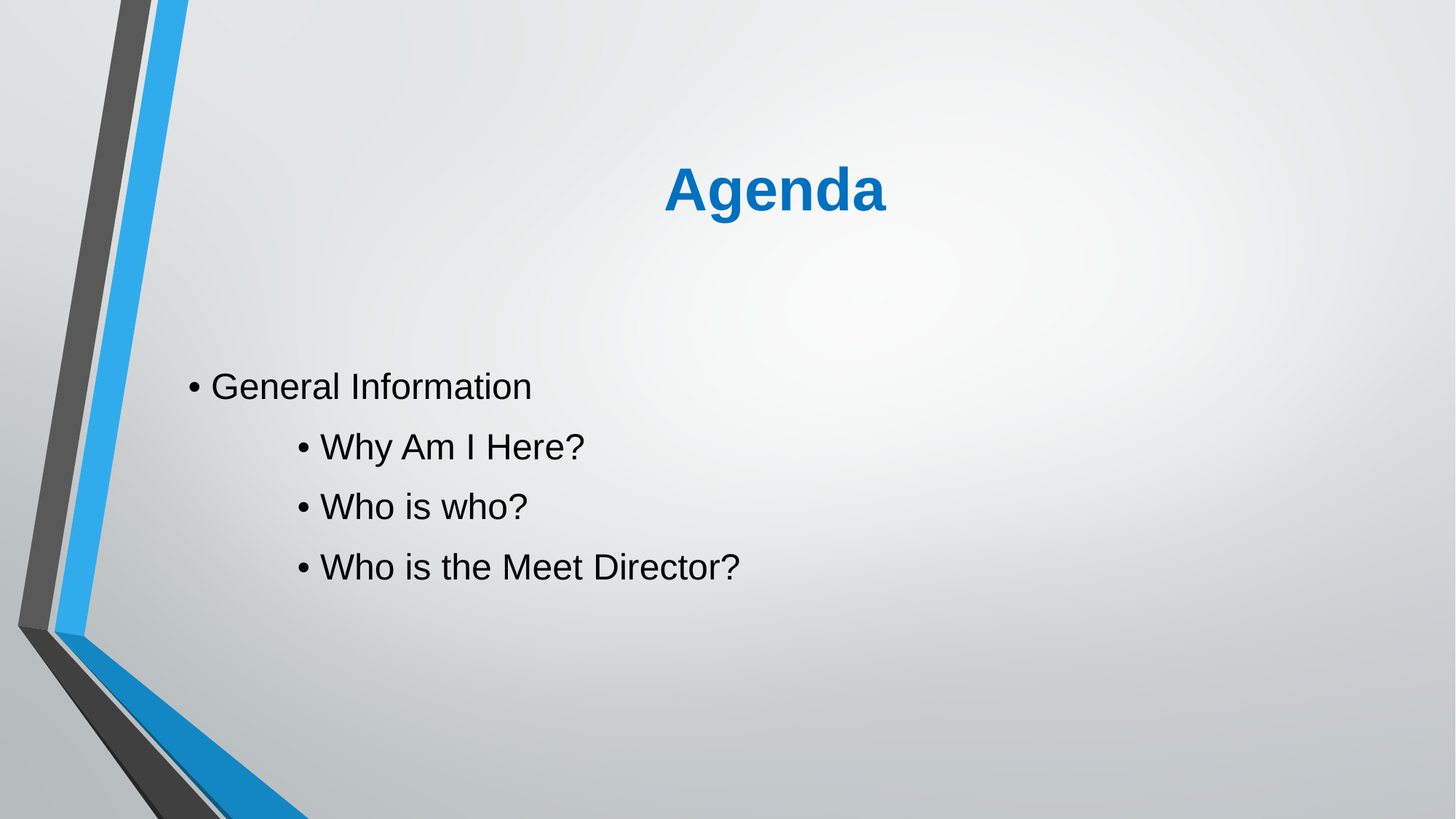

# Agenda
• General Information
	• Why Am I Here?
	• Who is who?
	• Who is the Meet Director?